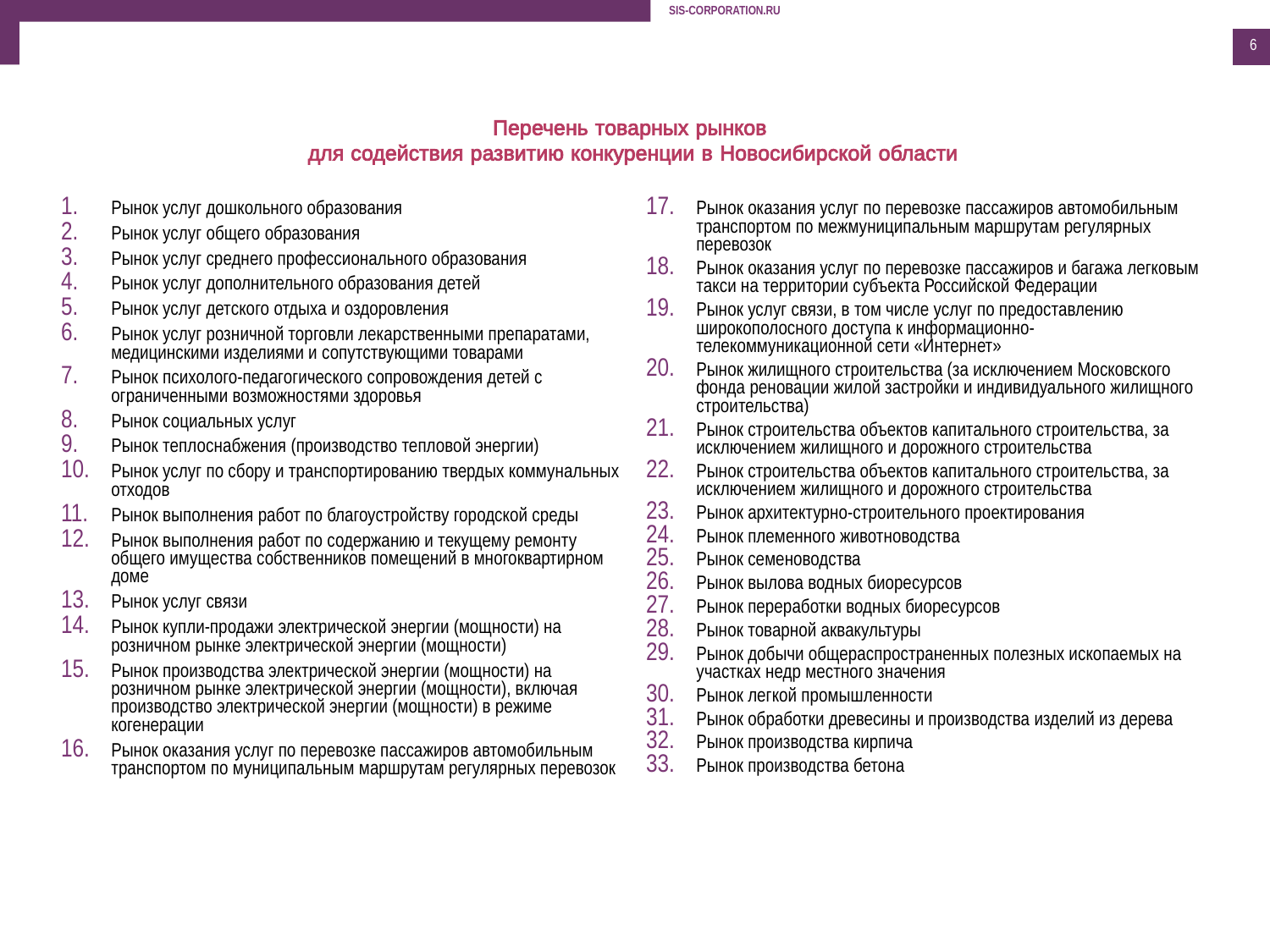

6
Перечень товарных рынков
для содействия развитию конкуренции в Новосибирской области
| Рынок услуг дошкольного образования Рынок услуг общего образования Рынок услуг среднего профессионального образования Рынок услуг дополнительного образования детей Рынок услуг детского отдыха и оздоровления Рынок услуг розничной торговли лекарственными препаратами, медицинскими изделиями и сопутствующими товарами Рынок психолого-педагогического сопровождения детей с ограниченными возможностями здоровья Рынок социальных услуг Рынок теплоснабжения (производство тепловой энергии) Рынок услуг по сбору и транспортированию твердых коммунальных отходов Рынок выполнения работ по благоустройству городской среды Рынок выполнения работ по содержанию и текущему ремонту общего имущества собственников помещений в многоквартирном доме Рынок услуг связи Рынок купли-продажи электрической энергии (мощности) на розничном рынке электрической энергии (мощности) Рынок производства электрической энергии (мощности) на розничном рынке электрической энергии (мощности), включая производство электрической энергии (мощности) в режиме когенерации Рынок оказания услуг по перевозке пассажиров автомобильным транспортом по муниципальным маршрутам регулярных перевозок | Рынок оказания услуг по перевозке пассажиров автомобильным транспортом по межмуниципальным маршрутам регулярных перевозок Рынок оказания услуг по перевозке пассажиров и багажа легковым такси на территории субъекта Российской Федерации Рынок услуг связи, в том числе услуг по предоставлению широкополосного доступа к информационно-телекоммуникационной сети «Интернет» Рынок жилищного строительства (за исключением Московского фонда реновации жилой застройки и индивидуального жилищного строительства) Рынок строительства объектов капитального строительства, за исключением жилищного и дорожного строительства Рынок строительства объектов капитального строительства, за исключением жилищного и дорожного строительства Рынок архитектурно-строительного проектирования Рынок племенного животноводства Рынок семеноводства Рынок вылова водных биоресурсов Рынок переработки водных биоресурсов Рынок товарной аквакультуры Рынок добычи общераспространенных полезных ископаемых на участках недр местного значения Рынок легкой промышленности Рынок обработки древесины и производства изделий из дерева Рынок производства кирпича Рынок производства бетона |
| --- | --- |